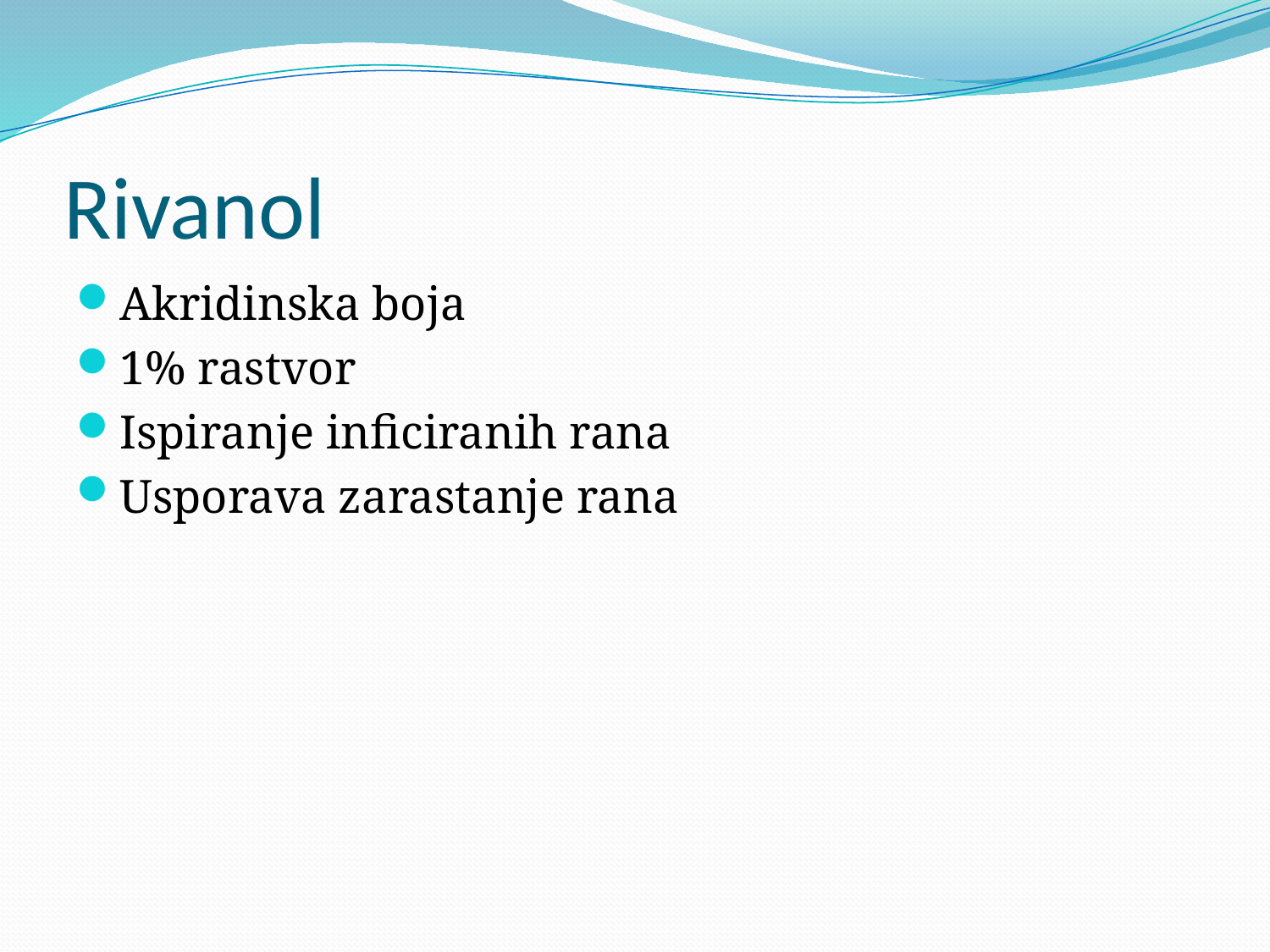

# Rivanol
Akridinska boja
1% rastvor
Ispiranje inficiranih rana
Usporava zarastanje rana